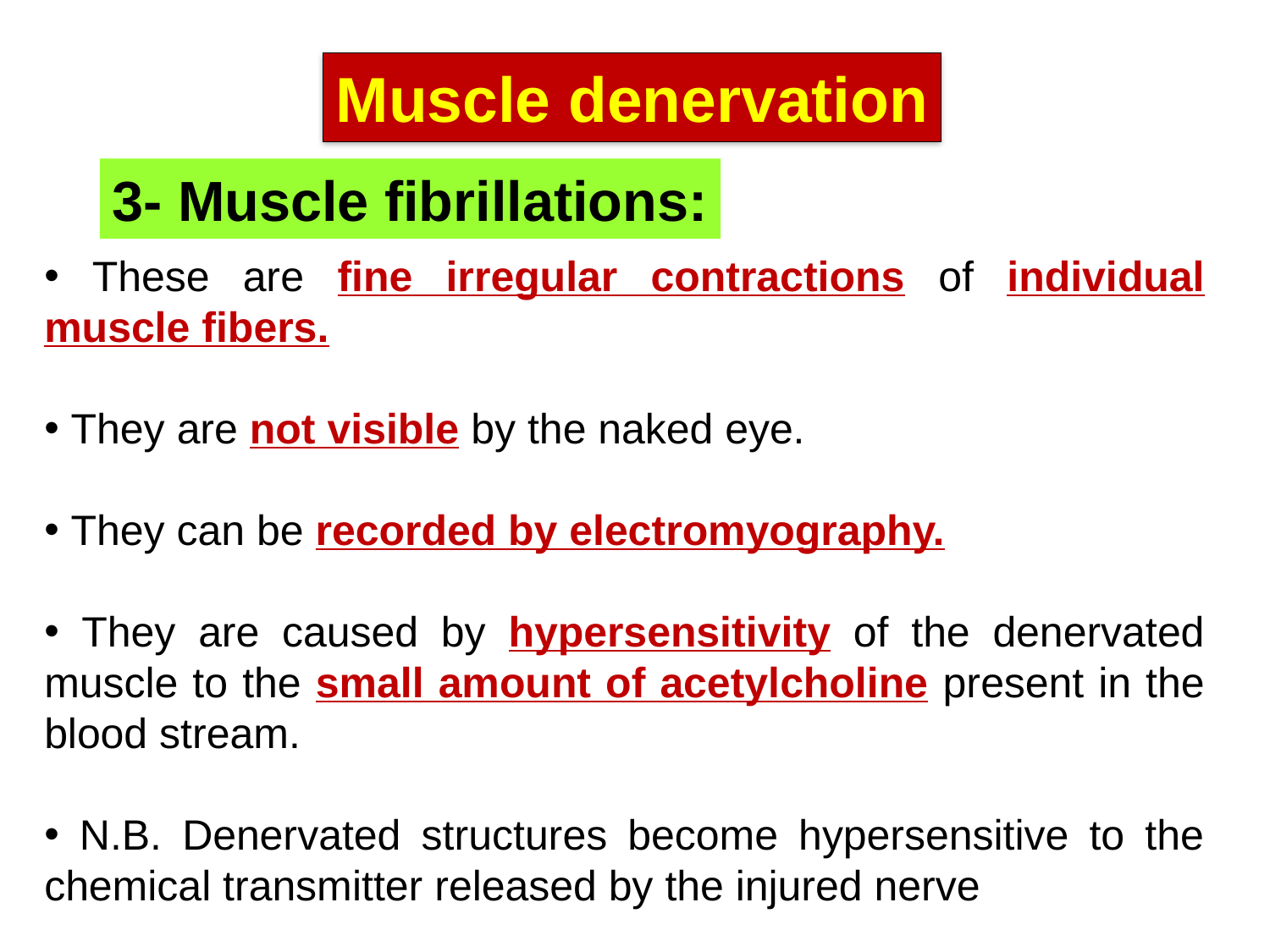

Muscle denervation
3- Muscle fibrillations:
 These are fine irregular contractions of individual muscle fibers.

 They are not visible by the naked eye.

 They can be recorded by electromyography.

 They are caused by hypersensitivity of the denervated muscle to the small amount of acetylcholine present in the blood stream.

 N.B. Denervated structures become hypersensitive to the chemical transmitter released by the injured nerve